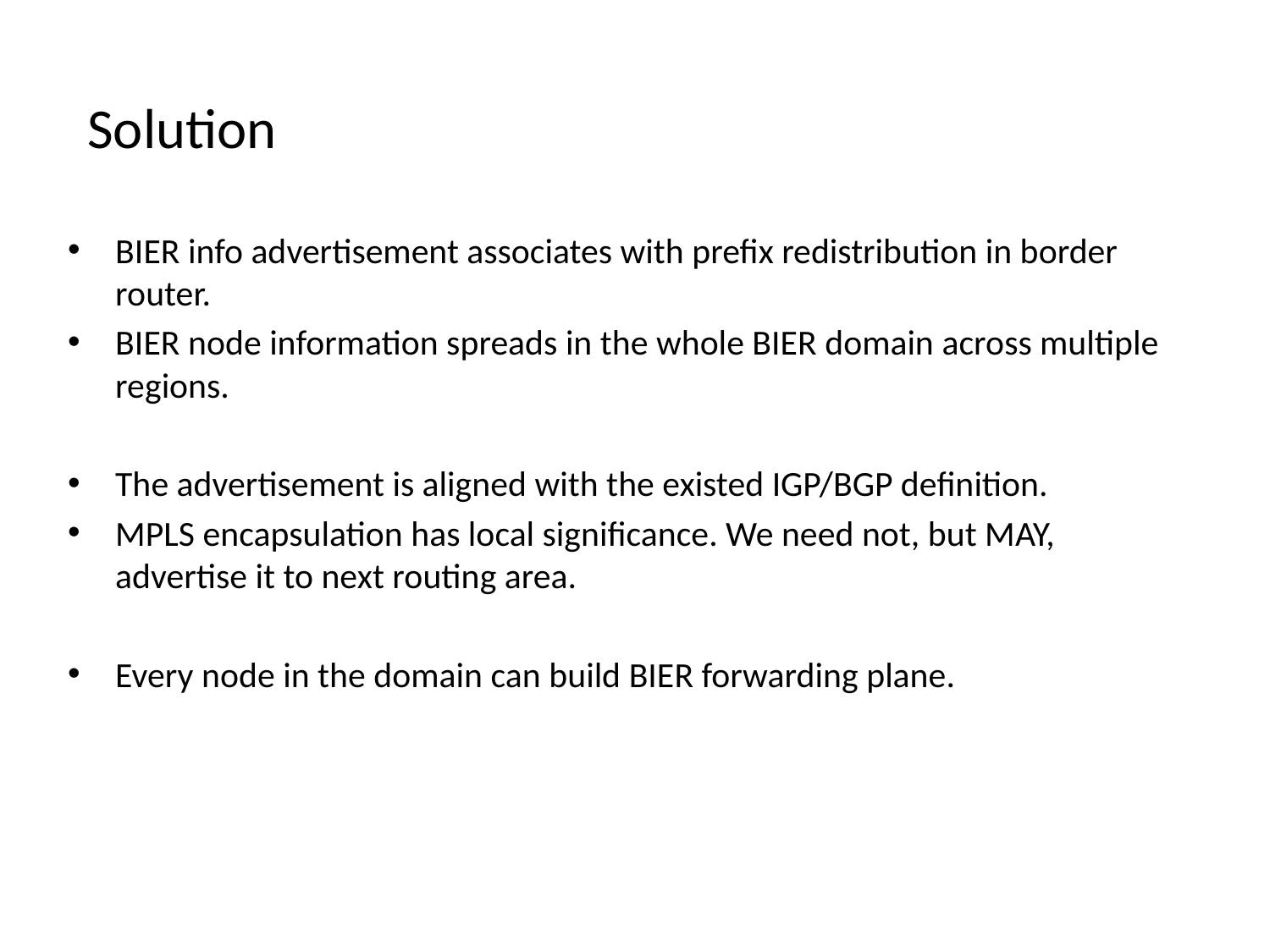

Solution
BIER info advertisement associates with prefix redistribution in border router.
BIER node information spreads in the whole BIER domain across multiple regions.

The advertisement is aligned with the existed IGP/BGP definition.
MPLS encapsulation has local significance. We need not, but MAY, advertise it to next routing area.

Every node in the domain can build BIER forwarding plane.